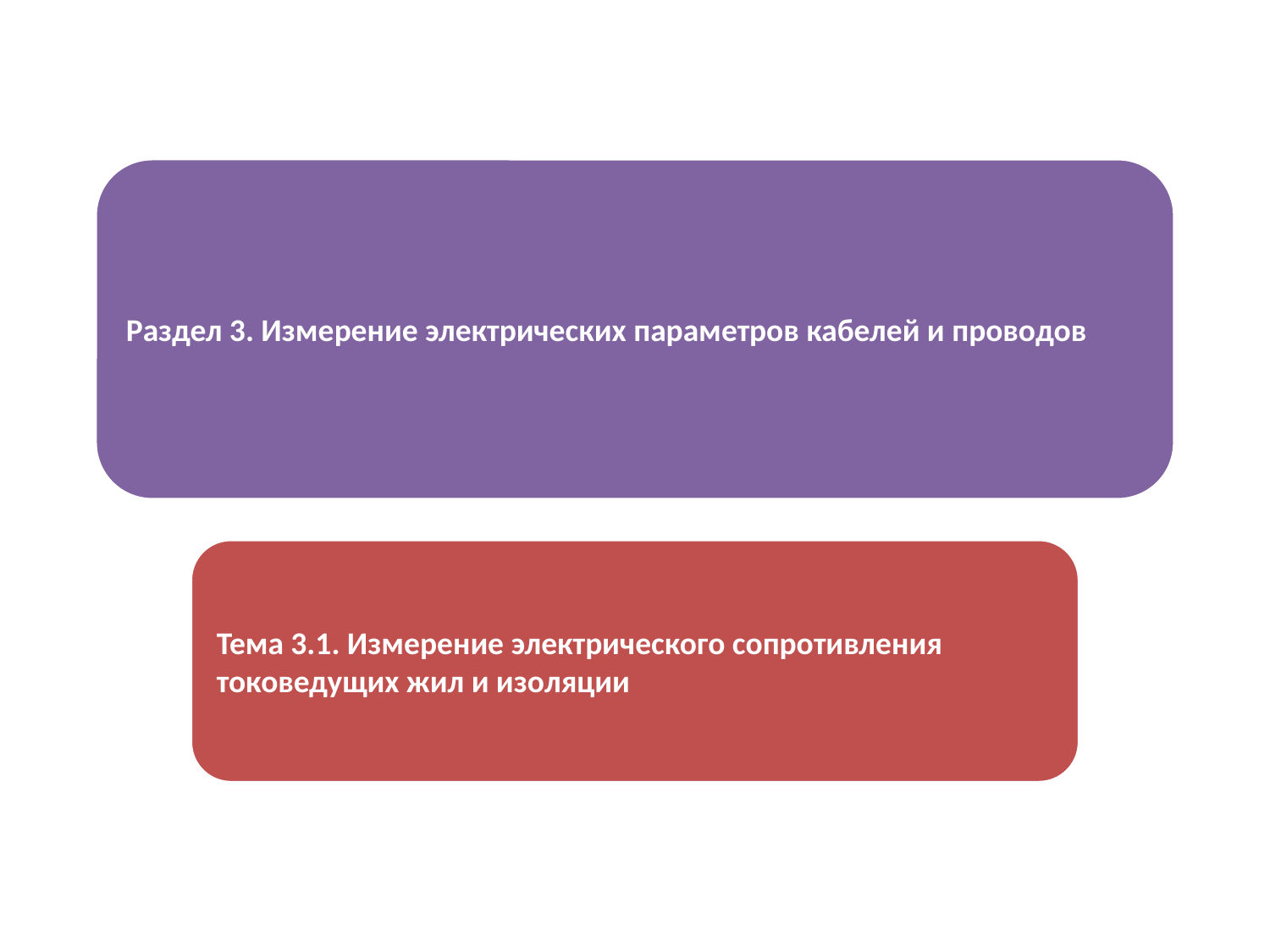

Раздел 3. Измерение электрических параметров кабелей и проводов
Тема 3.1. Измерение электрического сопротивления токоведущих жил и изоляции